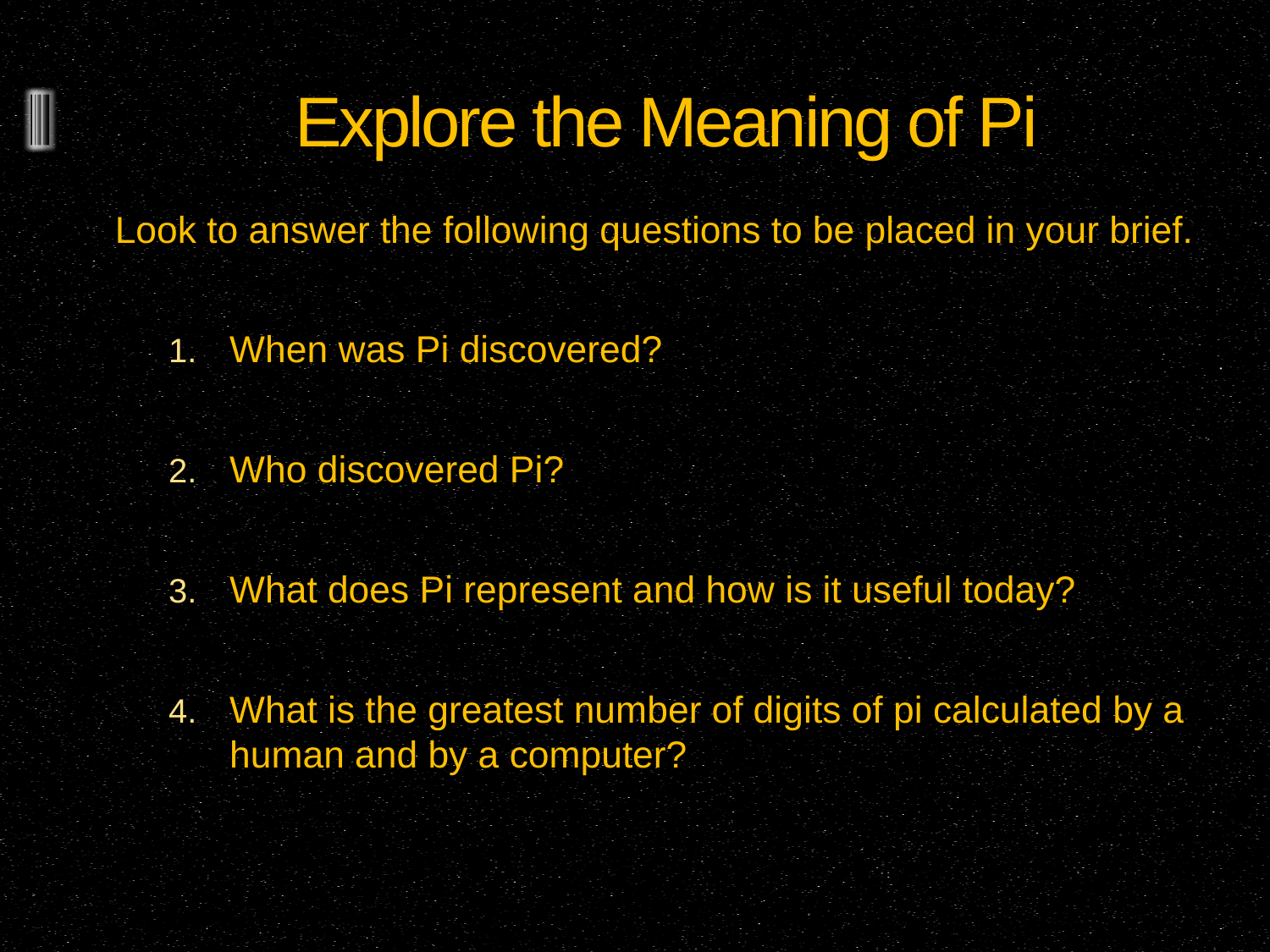

# Explore the Meaning of Pi
Look to answer the following questions to be placed in your brief.

When was Pi discovered?

Who discovered Pi?

What does Pi represent and how is it useful today?

What is the greatest number of digits of pi calculated by a human and by a computer?